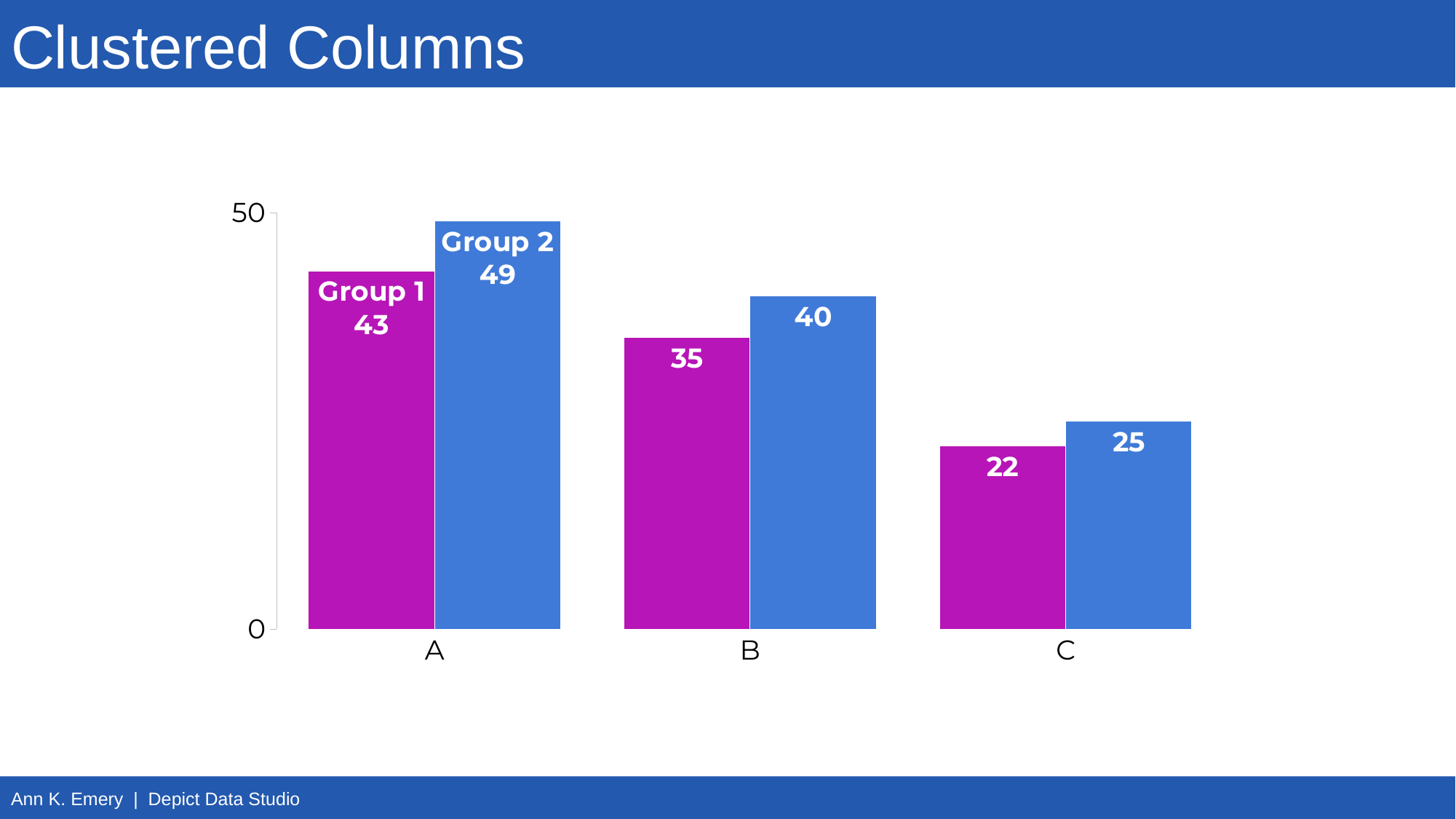

# Clustered Columns

### Chart

| Category | Group 1 | Group 2 |
|---|---|---|
| A | 43.0 | 49.0 |
| B | 35.0 | 40.0 |
| C | 22.0 | 25.0 |
Ann K. Emery  |  Depict Data Studio